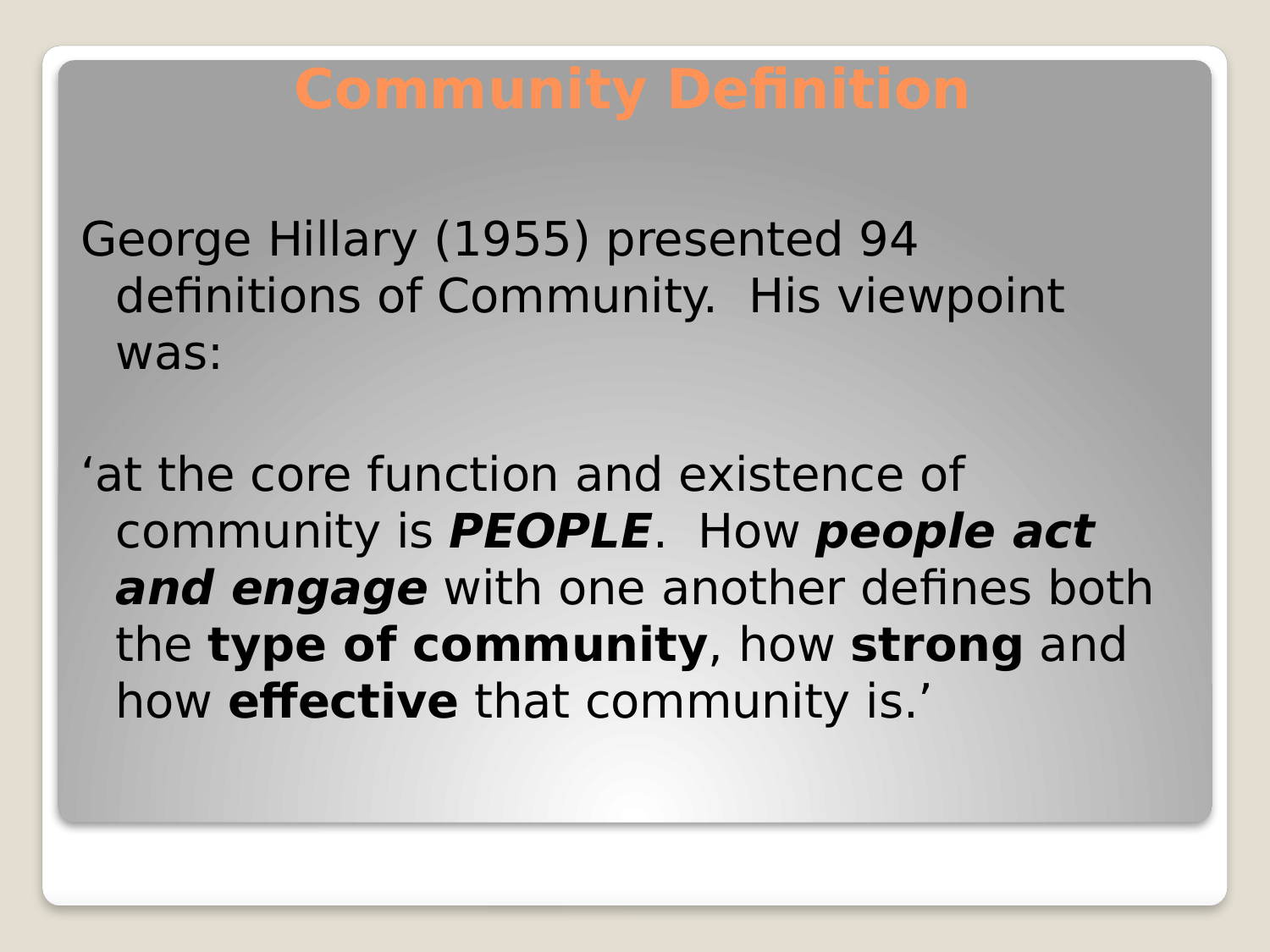

# Community Definition
George Hillary (1955) presented 94 definitions of Community.  His viewpoint was:

‘at the core function and existence of community is PEOPLE.  How people act and engage with one another defines both the type of community, how strong and how effective that community is.’